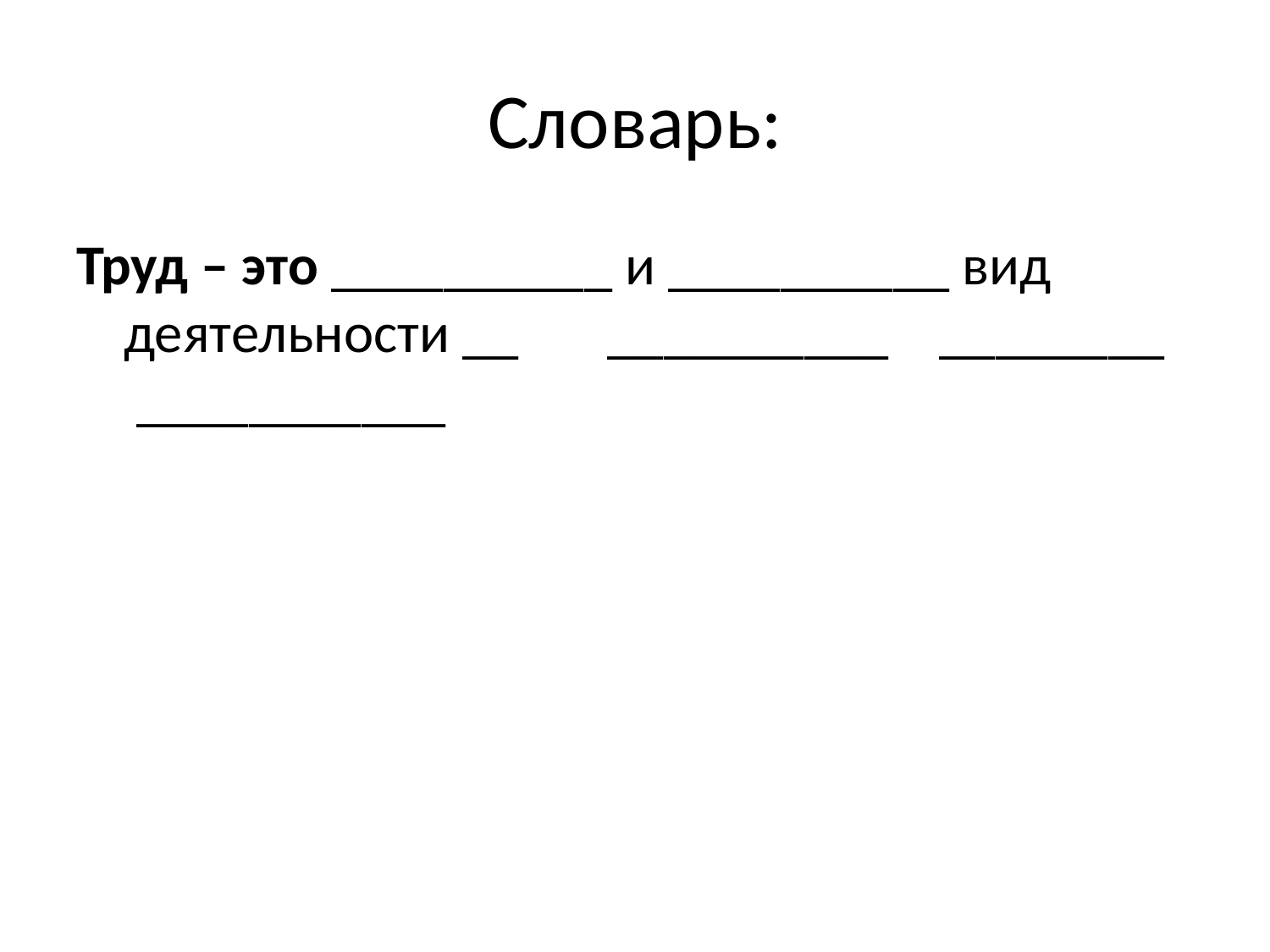

# Словарь:
Труд – это __________ и __________ вид деятельности __       __________    ________    ___________